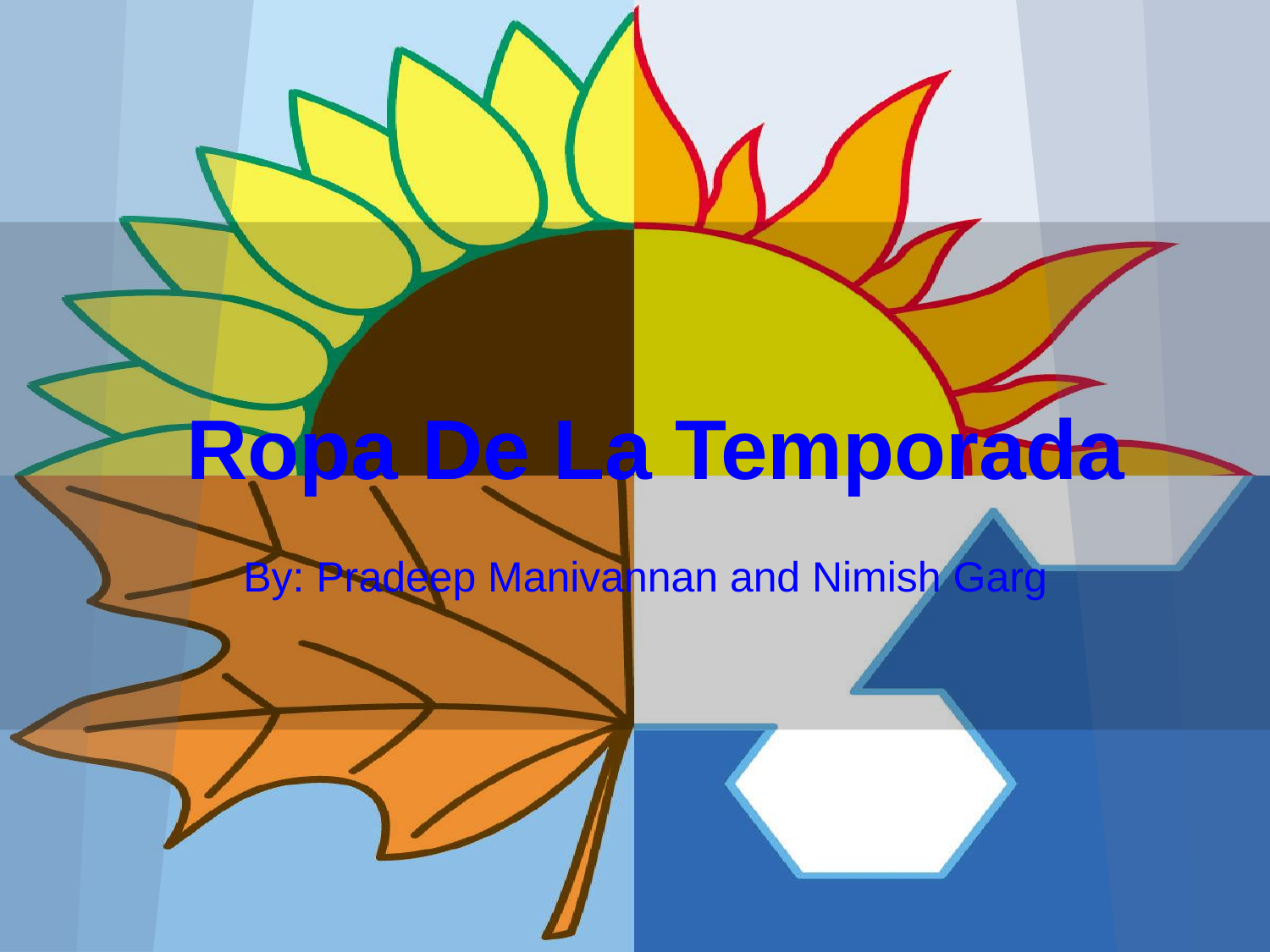

# Ropa De La Temporada
By: Pradeep Manivannan and Nimish Garg